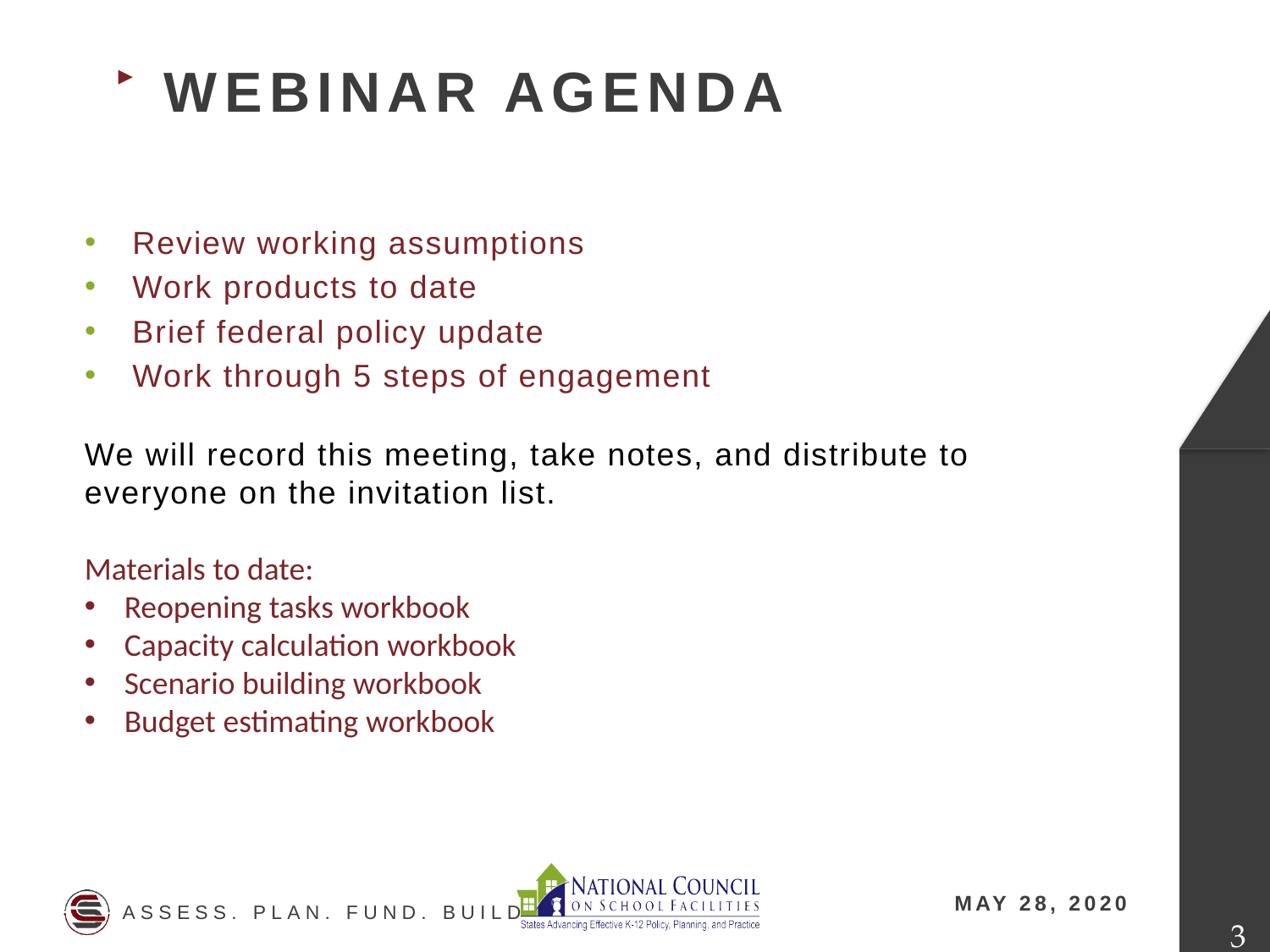

Webinar agenda

Review working assumptions
Work products to date
Brief federal policy update
Work through 5 steps of engagement
We will record this meeting, take notes, and distribute to everyone on the invitation list.

Materials to date:
Reopening tasks workbook
Capacity calculation workbook
Scenario building workbook
Budget estimating workbook

May 28, 2020

3